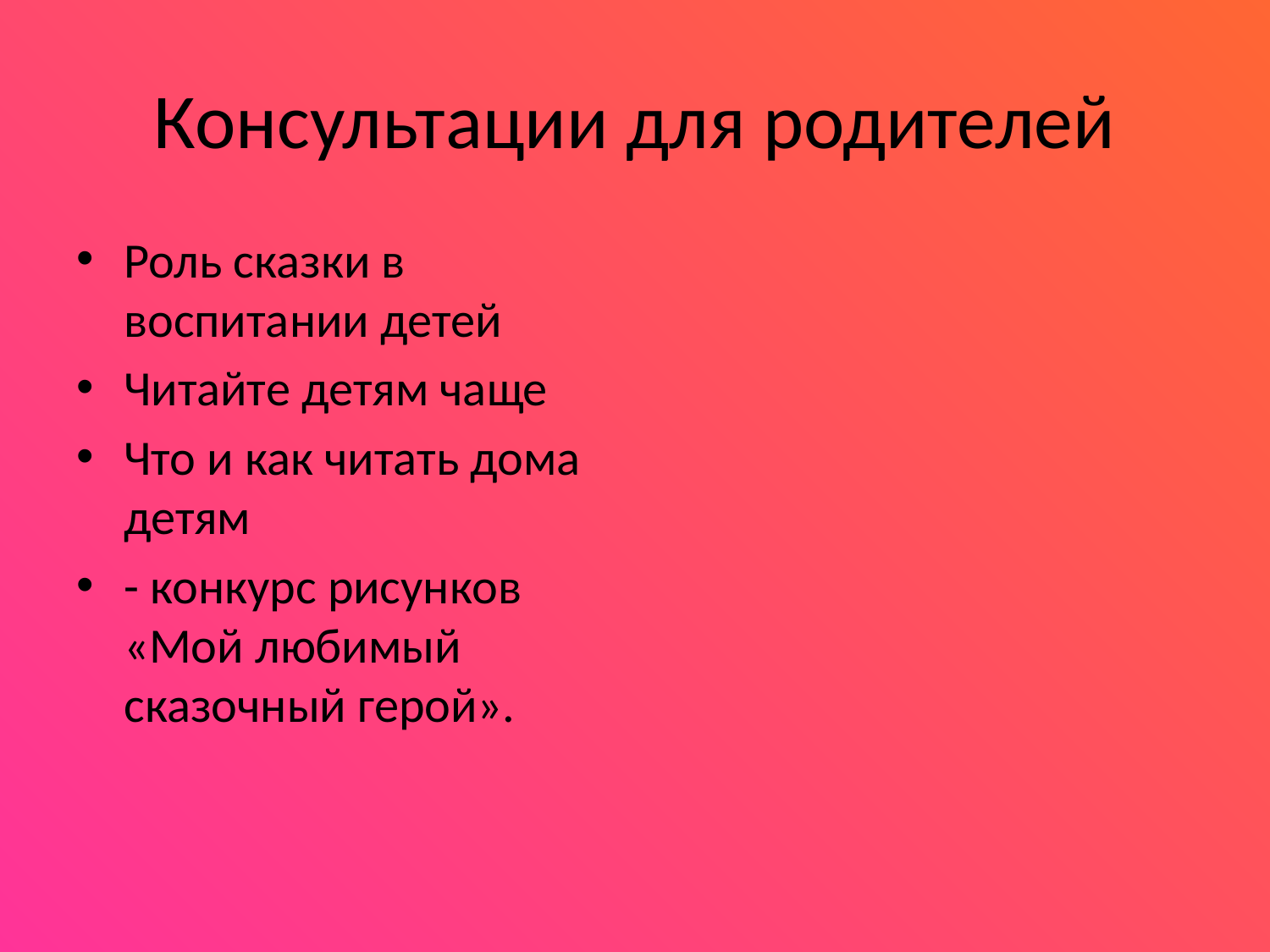

# Консультации для родителей
Роль сказки в воспитании детей
Читайте детям чаще
Что и как читать дома детям
- конкурс рисунков «Мой любимый сказочный герой».